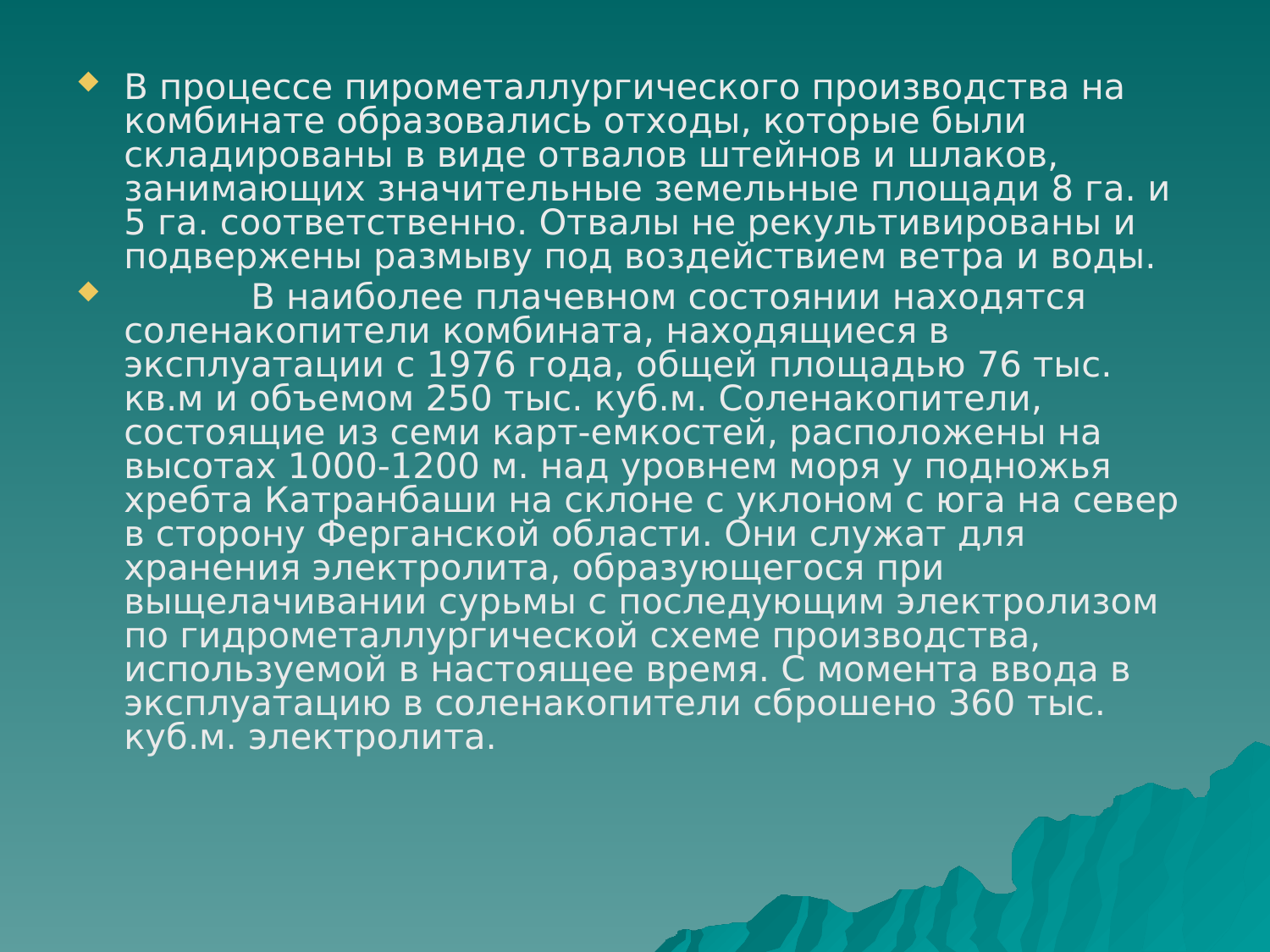

В процессе пирометаллургического производства на комбинате образовались отходы, которые были складированы в виде отвалов штейнов и шлаков, занимающих значительные земельные площади 8 га. и 5 га. соответственно. Отвалы не рекультивированы и подвержены размыву под воздействием ветра и воды.
	В наиболее плачевном состоянии находятся соленакопители комбината, находящиеся в эксплуатации с 1976 года, общей площадью 76 тыс. кв.м и объемом 250 тыс. куб.м. Соленакопители, состоящие из семи карт-емкостей, расположены на высотах 1000-1200 м. над уровнем моря у подножья хребта Катранбаши на склоне с уклоном с юга на север в сторону Ферганской области. Они служат для хранения электролита, образующегося при выщелачивании сурьмы с последующим электролизом по гидрометаллургической схеме производства, используемой в настоящее время. С момента ввода в эксплуатацию в соленакопители сброшено 360 тыс. куб.м. электролита.